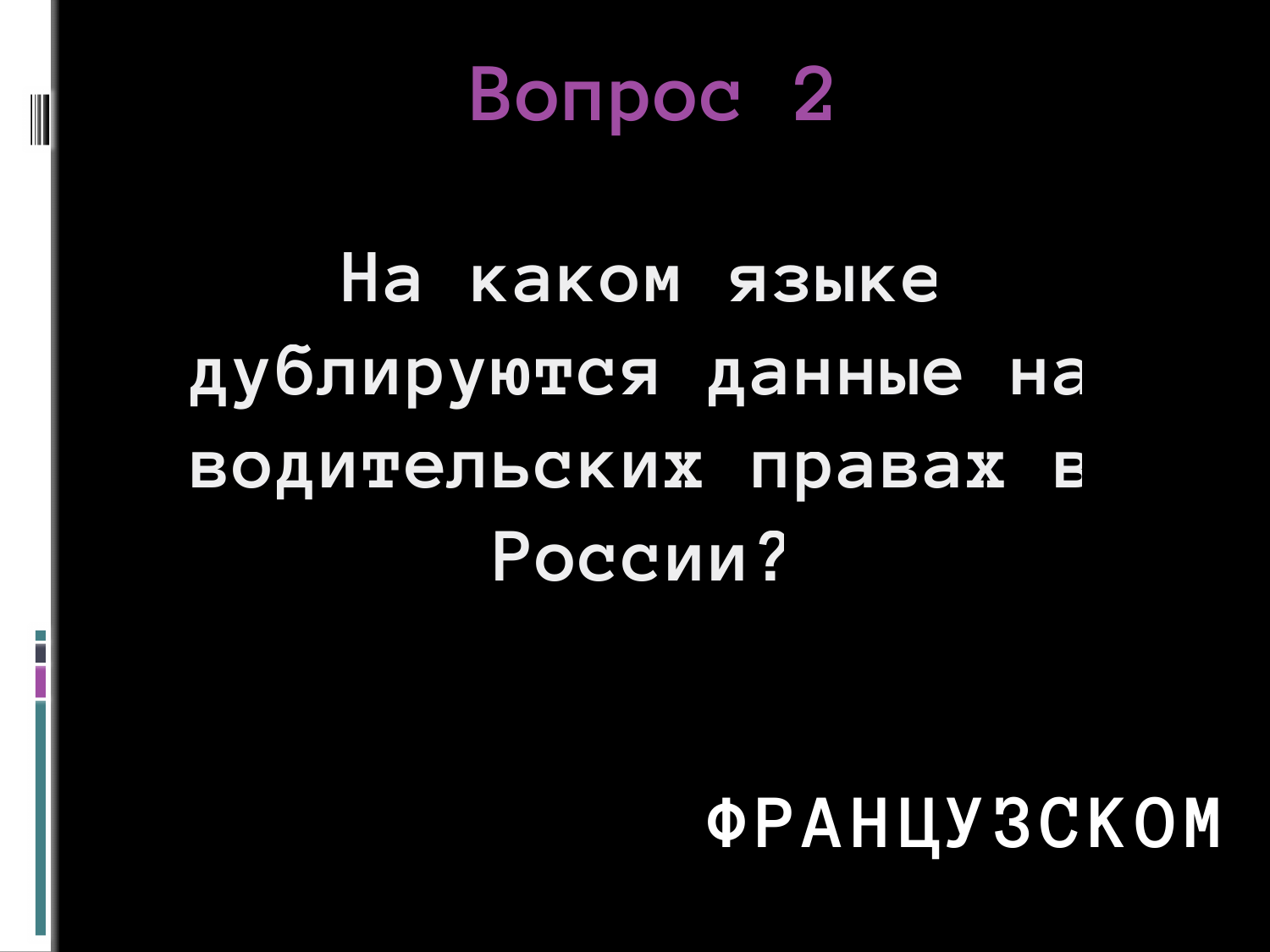

# Вопрос 2
На каком языке дублируются данные на водительских правах в России?
французском